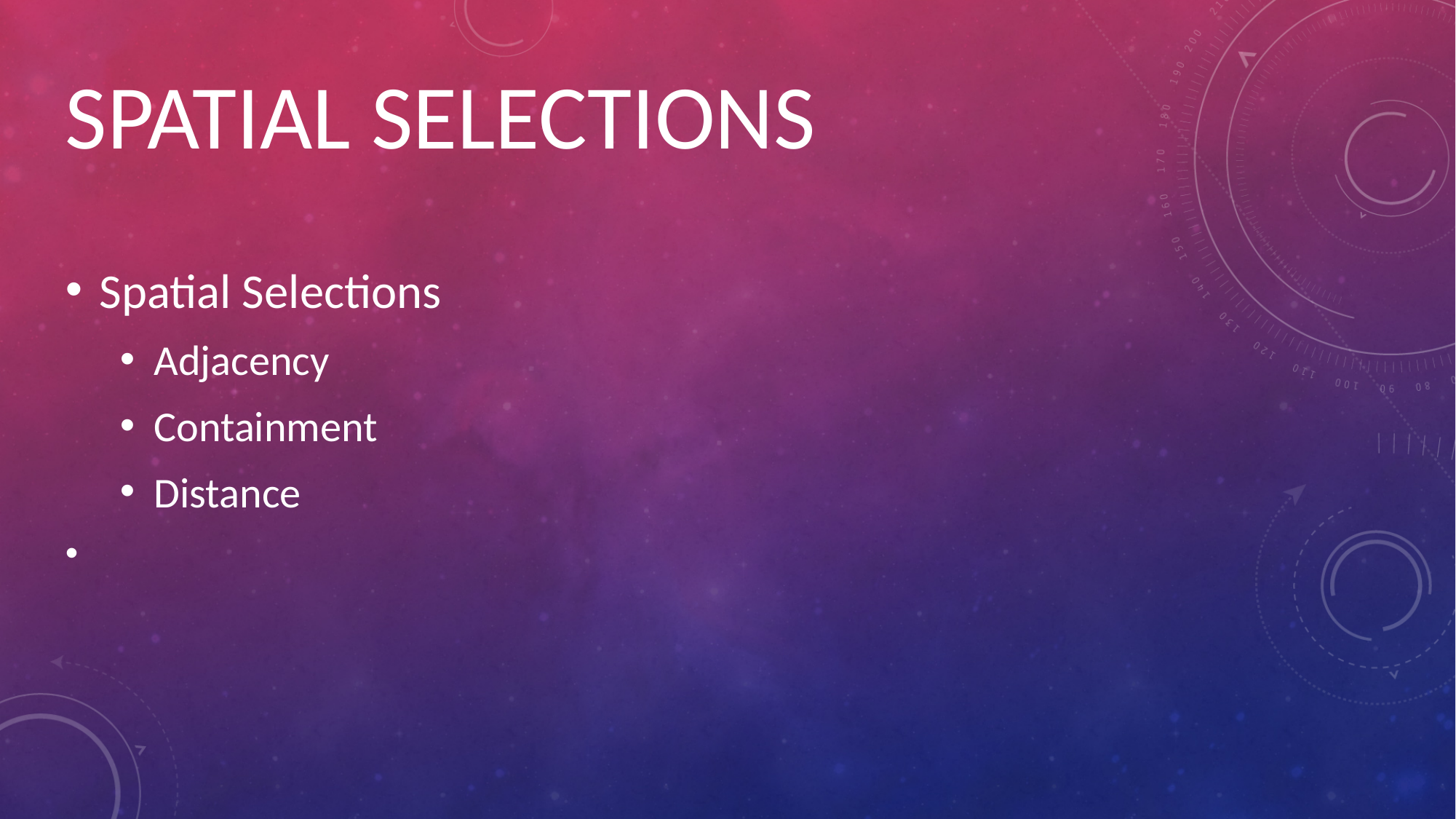

# Spatial selections
Spatial Selections
Adjacency
Containment
Distance